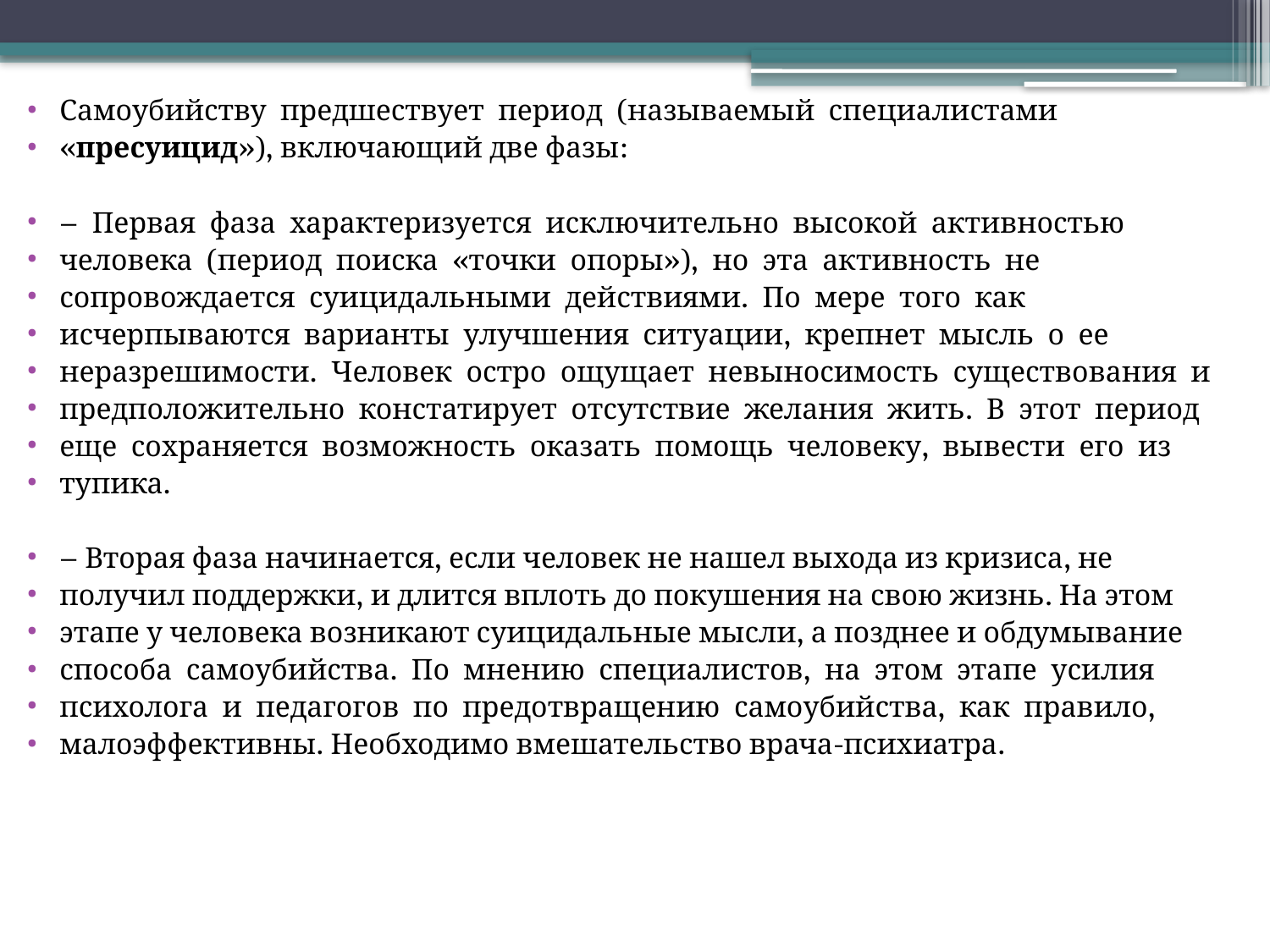

Самоубийству  предшествует  период  (называемый  специалистами
«пресуицид»), включающий две фазы:

–  Первая  фаза  характеризуется  исключительно  высокой  активностью
человека  (период  поиска  «точки  опоры»),  но  эта  активность  не
сопровождается  суицидальными  действиями.  По  мере  того  как
исчерпываются  варианты  улучшения  ситуации,  крепнет  мысль  о  ее
неразрешимости.  Человек  остро  ощущает  невыносимость  существования  и
предположительно  констатирует  отсутствие  желания  жить.  В  этот  период
еще  сохраняется  возможность  оказать  помощь  человеку,  вывести  его  из
тупика.

– Вторая фаза начинается, если человек не нашел выхода из кризиса, не
получил поддержки, и длится вплоть до покушения на свою жизнь. На этом
этапе у человека возникают суицидальные мысли, а позднее и обдумывание
способа  самоубийства.  По  мнению  специалистов,  на  этом  этапе  усилия
психолога  и  педагогов  по  предотвращению  самоубийства,  как  правило,
малоэффективны. Необходимо вмешательство врача-психиатра.